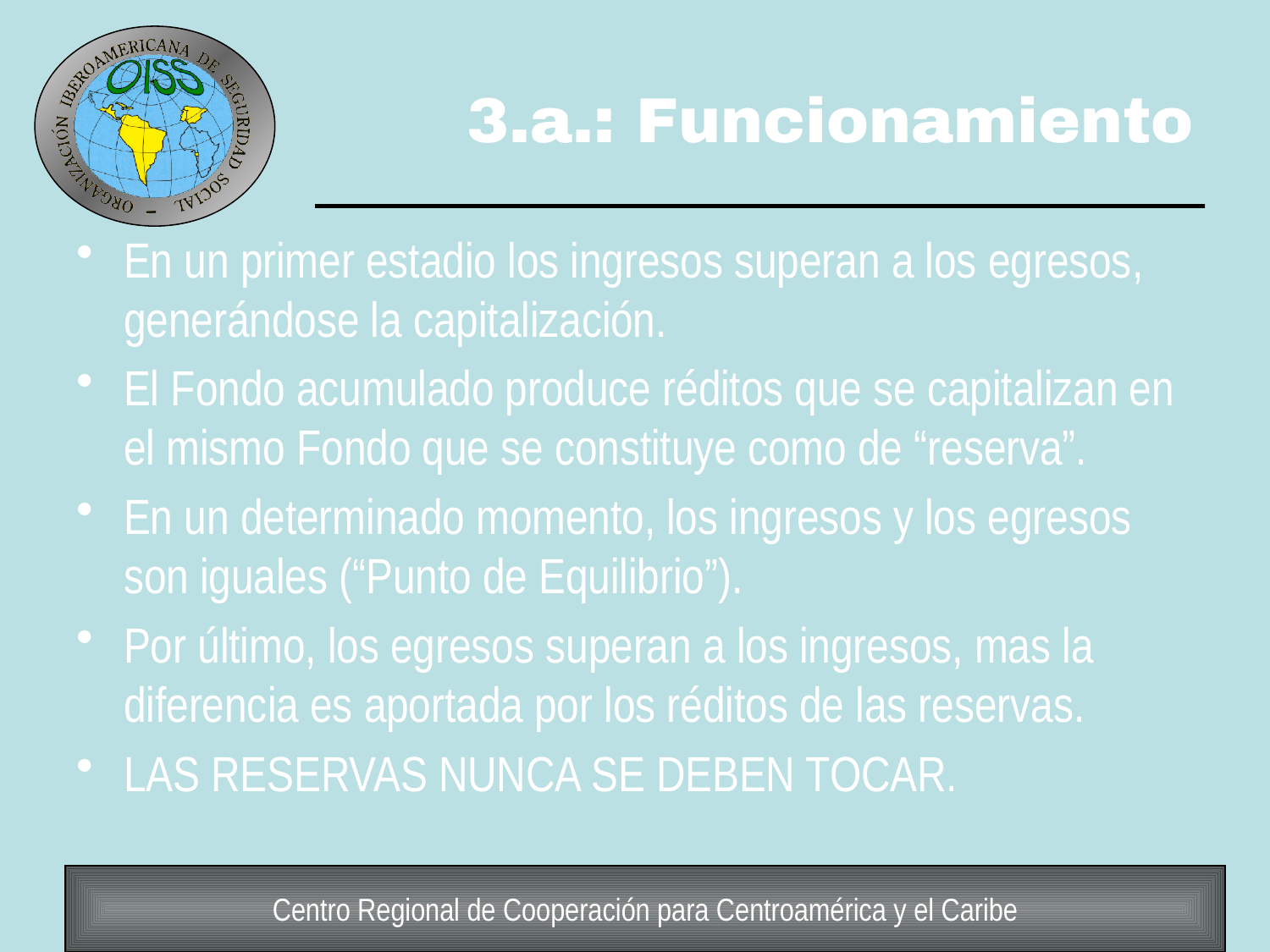

# 3.a.: Funcionamiento
En un primer estadio los ingresos superan a los egresos, generándose la capitalización.
El Fondo acumulado produce réditos que se capitalizan en el mismo Fondo que se constituye como de “reserva”.
En un determinado momento, los ingresos y los egresos son iguales (“Punto de Equilibrio”).
Por último, los egresos superan a los ingresos, mas la diferencia es aportada por los réditos de las reservas.
LAS RESERVAS NUNCA SE DEBEN TOCAR.